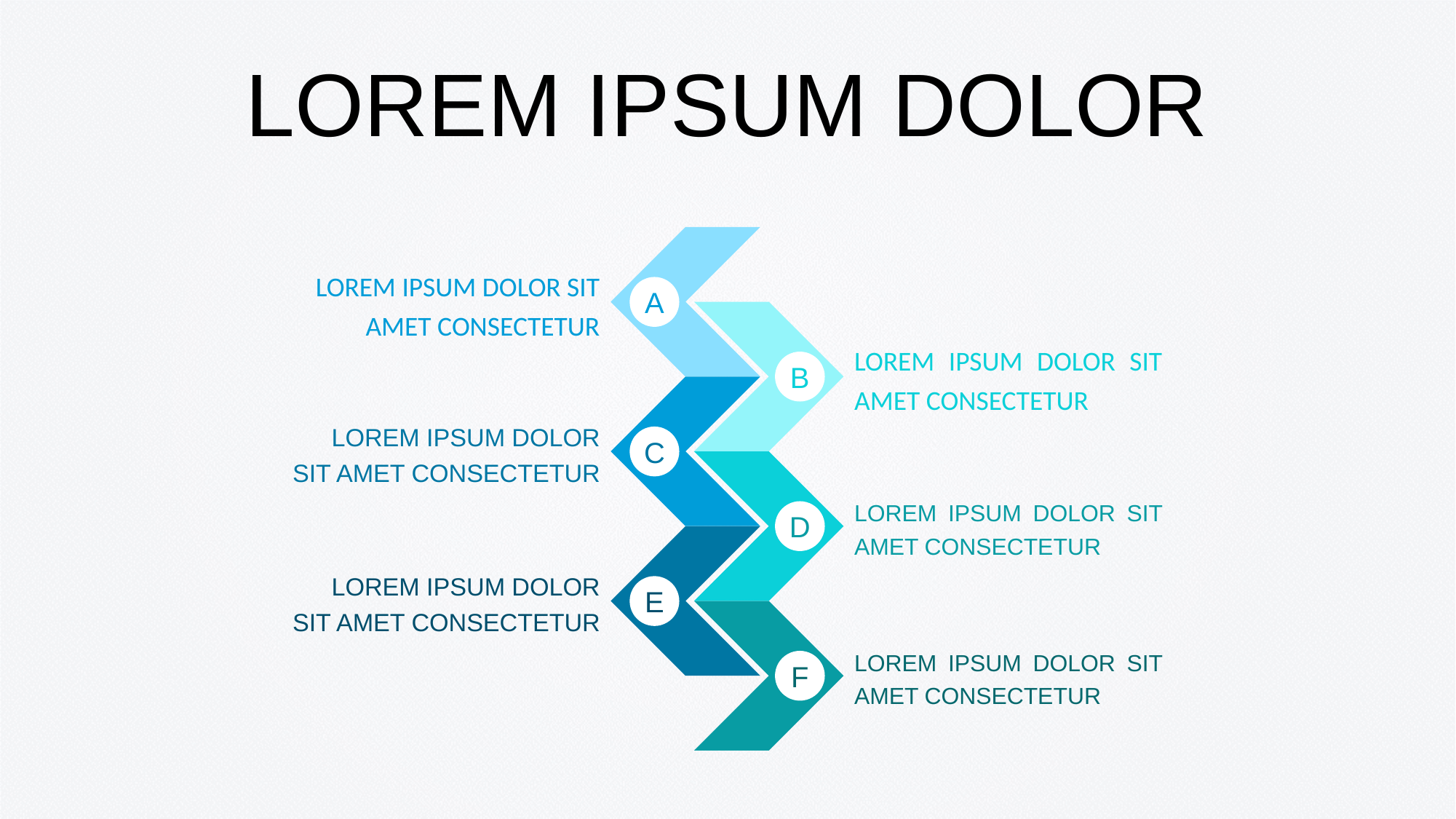

# LOREM IPSUM DOLOR

LOREM IPSUM DOLOR SIT AMET CONSECTETUR
A

LOREM IPSUM DOLOR SIT AMET CONSECTETUR
B

LOREM IPSUM DOLOR SIT AMET CONSECTETUR
C

LOREM IPSUM DOLOR SIT AMET CONSECTETUR
D

LOREM IPSUM DOLOR SIT AMET CONSECTETUR
E

LOREM IPSUM DOLOR SIT AMET CONSECTETUR
F